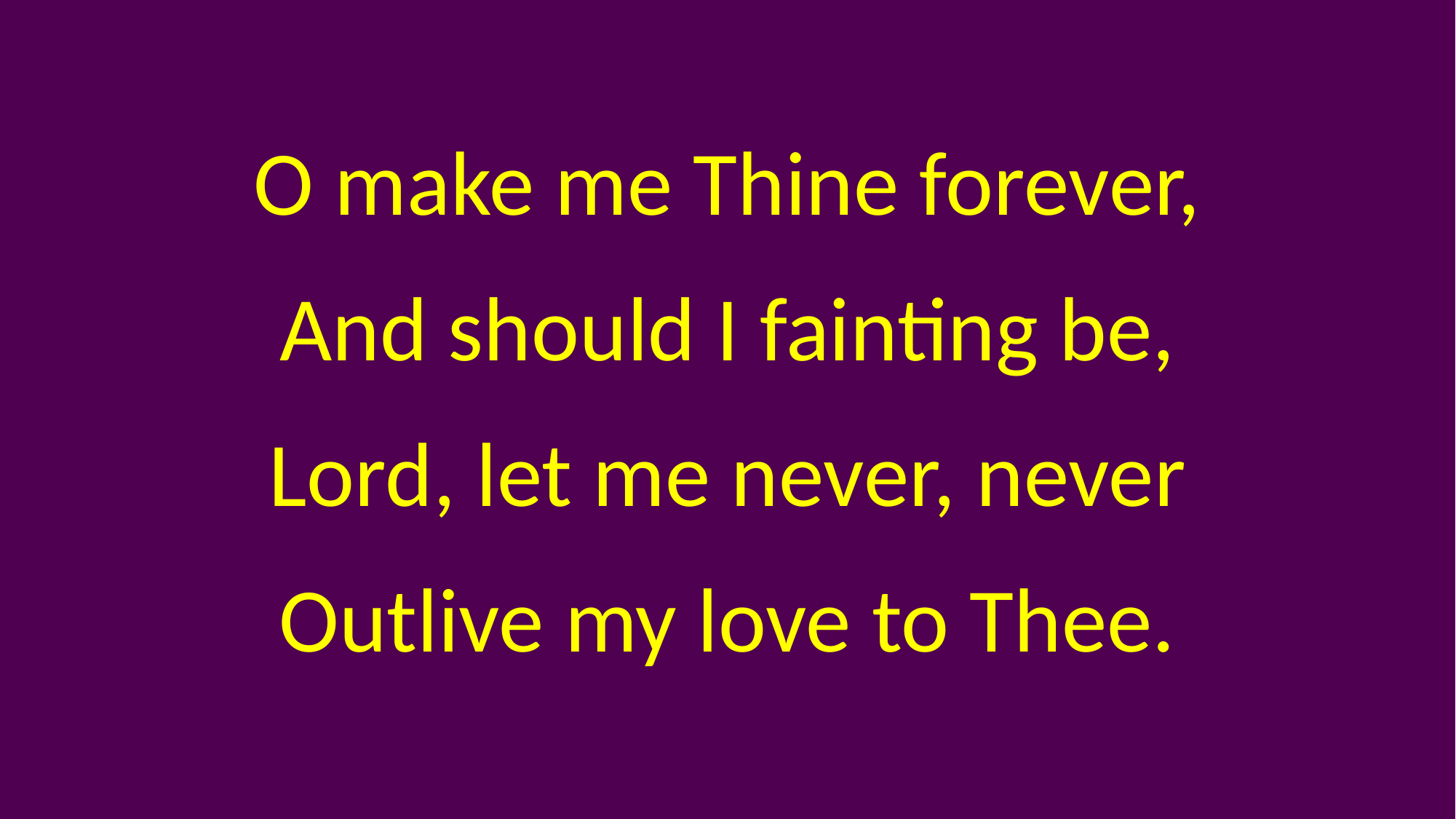

O make me Thine forever,
And should I fainting be,
Lord, let me never, never
Outlive my love to Thee.